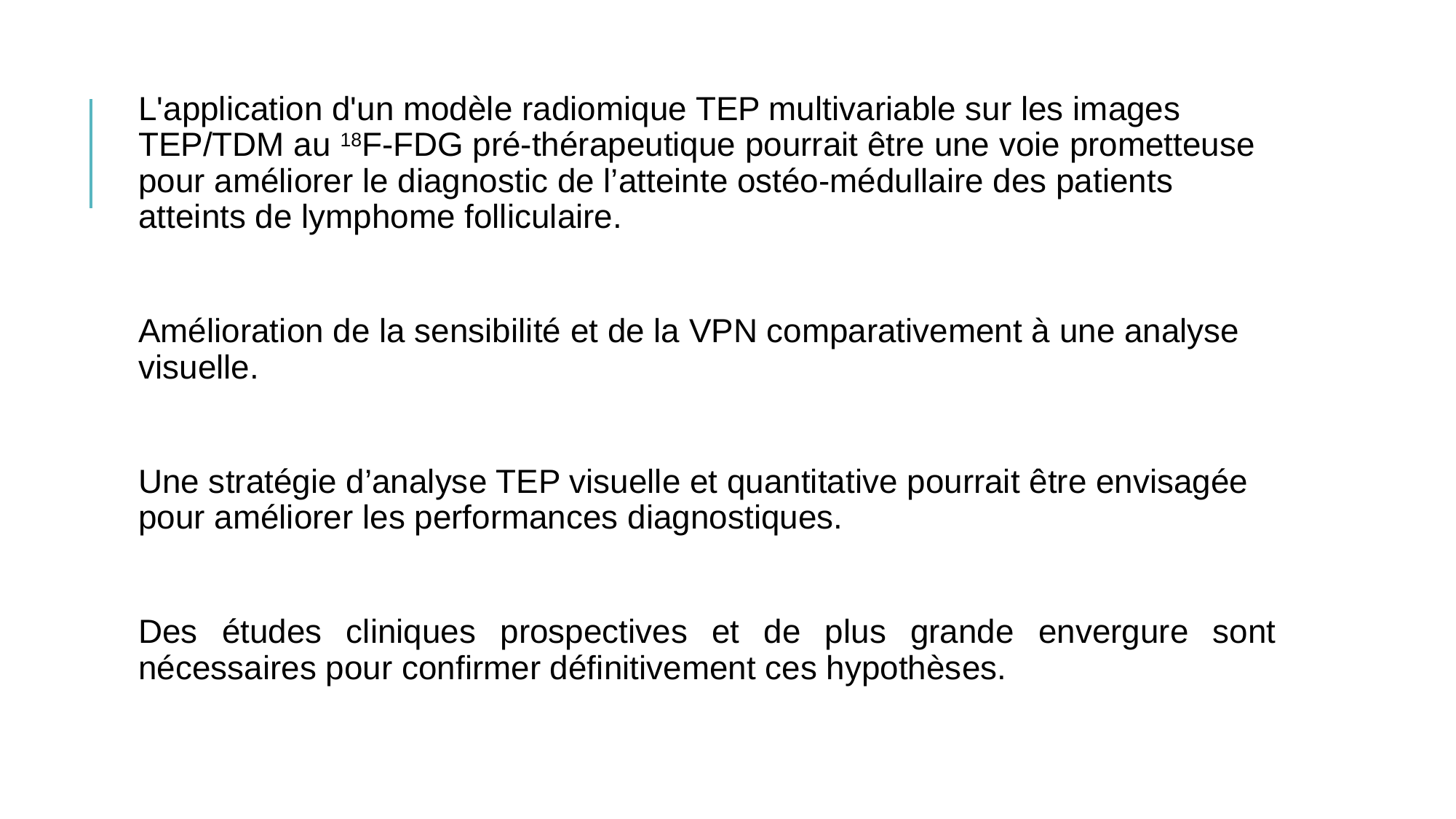

L'application d'un modèle radiomique TEP multivariable sur les images TEP/TDM au 18F-FDG pré-thérapeutique pourrait être une voie prometteuse pour améliorer le diagnostic de l’atteinte ostéo-médullaire des patients atteints de lymphome folliculaire.

Amélioration de la sensibilité et de la VPN comparativement à une analyse visuelle.

Une stratégie d’analyse TEP visuelle et quantitative pourrait être envisagée pour améliorer les performances diagnostiques.

Des études cliniques prospectives et de plus grande envergure sont nécessaires pour confirmer définitivement ces hypothèses.